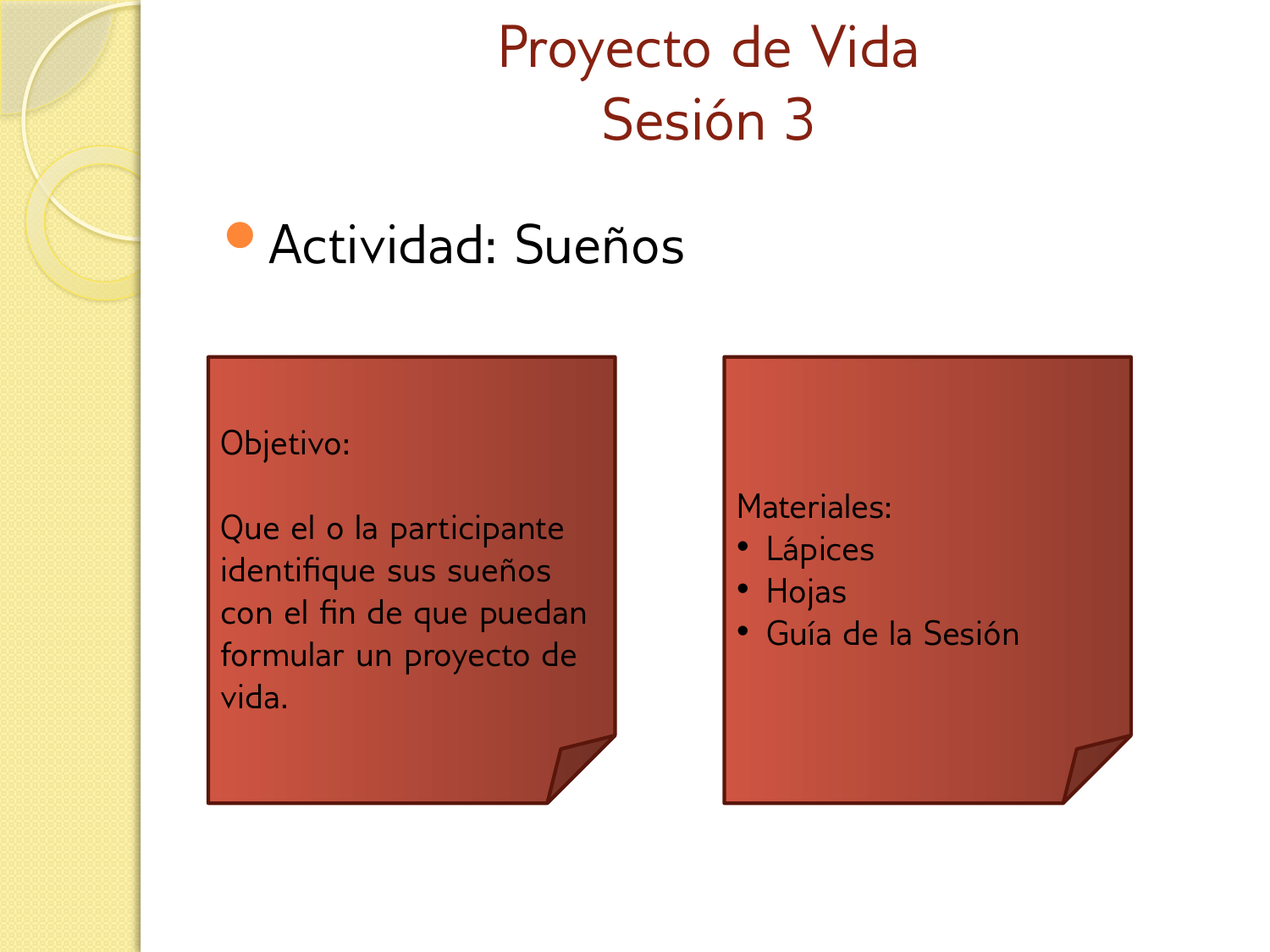

# Proyecto de Vida Sesión 3
Actividad: Sueños

Objetivo:

Que el o la participante identifique sus sueños con el fin de que puedan formular un proyecto de vida.

Materiales:
Lápices
Hojas
Guía de la Sesión